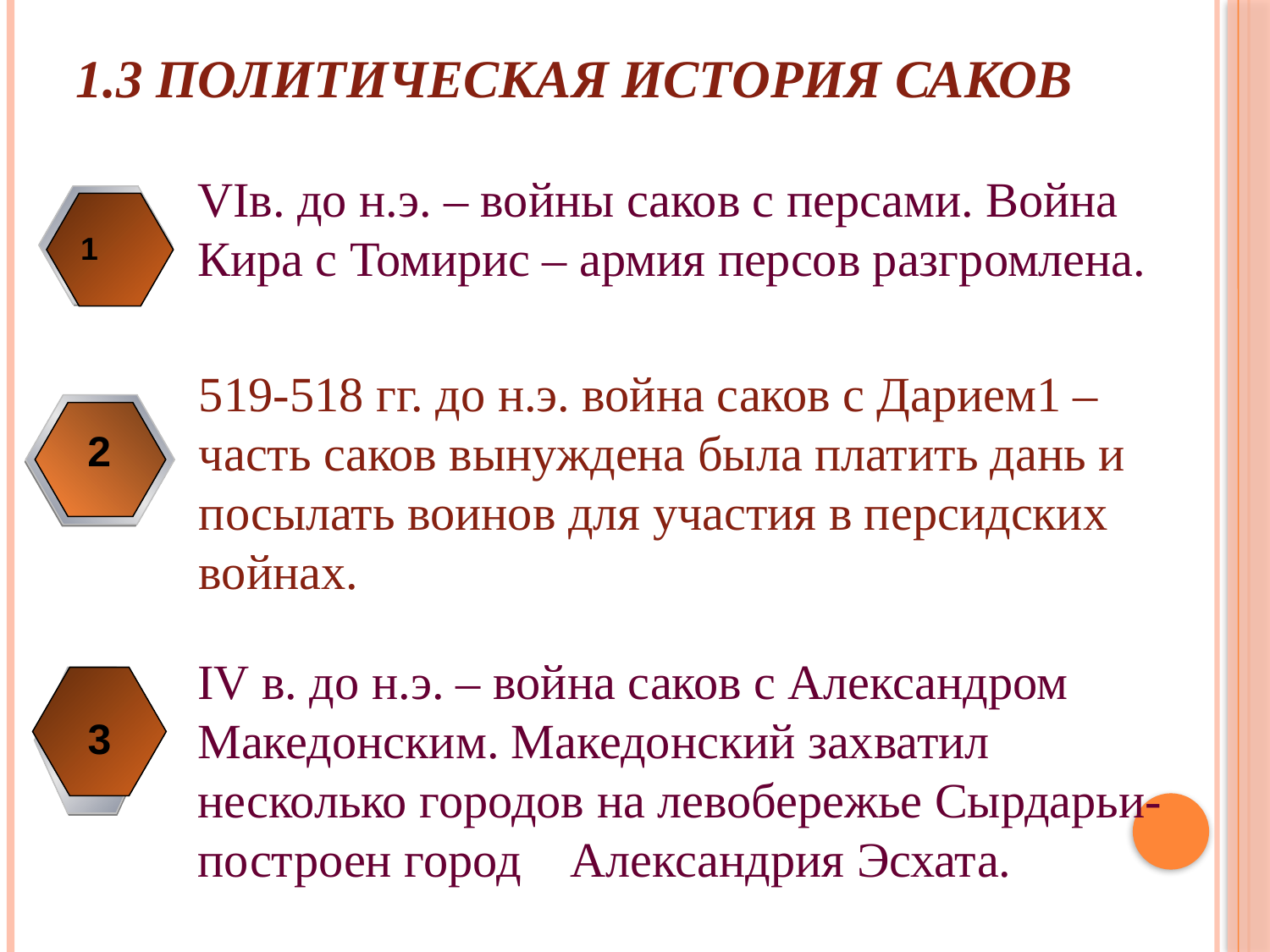

# 1.3 Политическая история саков
VIв. до н.э. – войны саков с персами. Война Кира с Томирис – армия персов разгромлена.

1

519-518 гг. до н.э. война саков с Дарием1 – часть саков вынуждена была платить дань и посылать воинов для участия в персидских войнах.

2
IV в. до н.э. – война саков с Александром Македонским. Македонский захватил несколько городов на левобережье Сырдарьи-построен город    Александрия Эсхата.

3